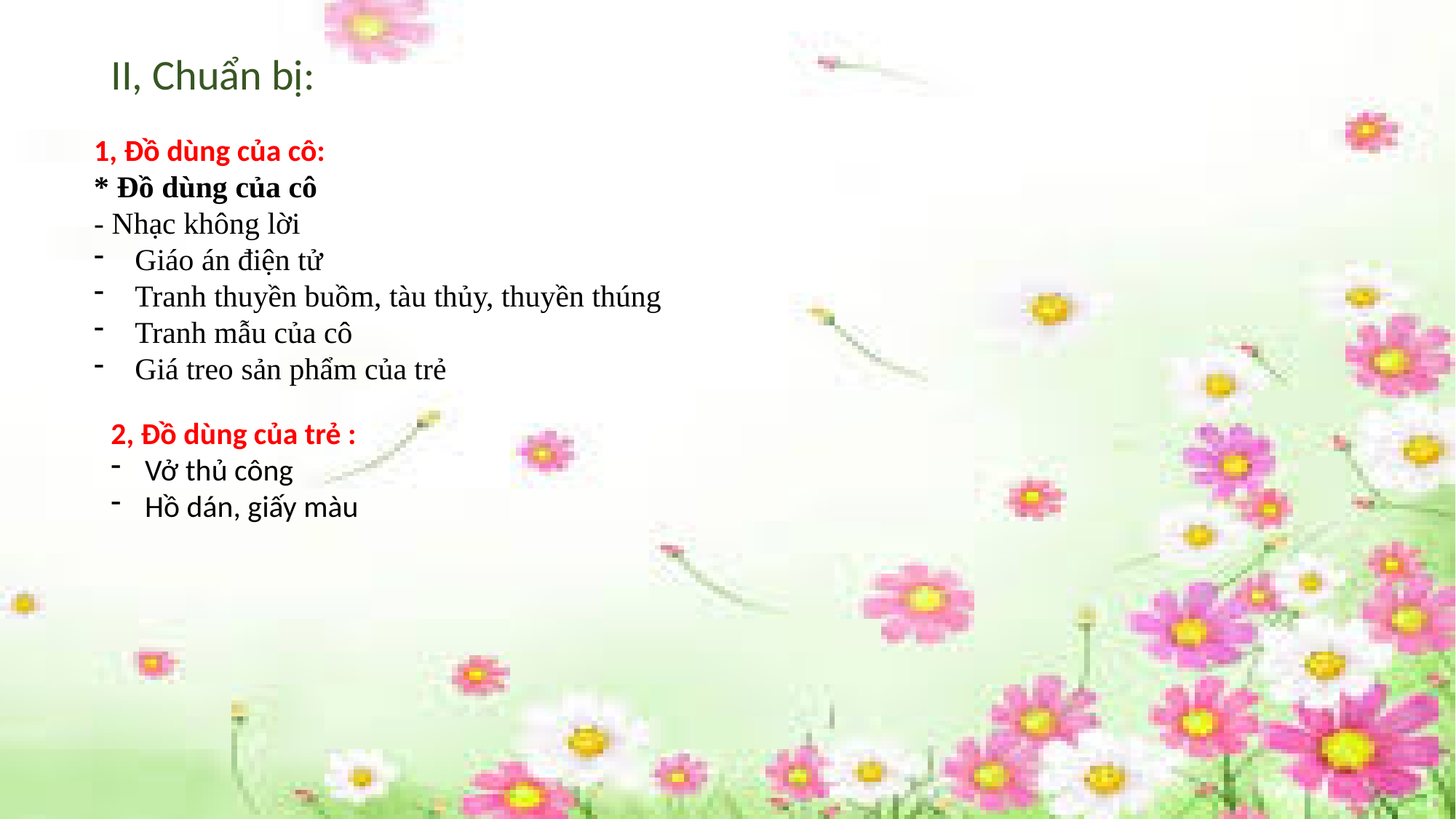

# II, Chuẩn bị:
1, Đồ dùng của cô:
* Đồ dùng của cô
- Nhạc không lời
Giáo án điện tử
Tranh thuyền buồm, tàu thủy, thuyền thúng
Tranh mẫu của cô
Giá treo sản phẩm của trẻ

2, Đồ dùng của trẻ :
Vở thủ công
Hồ dán, giấy màu